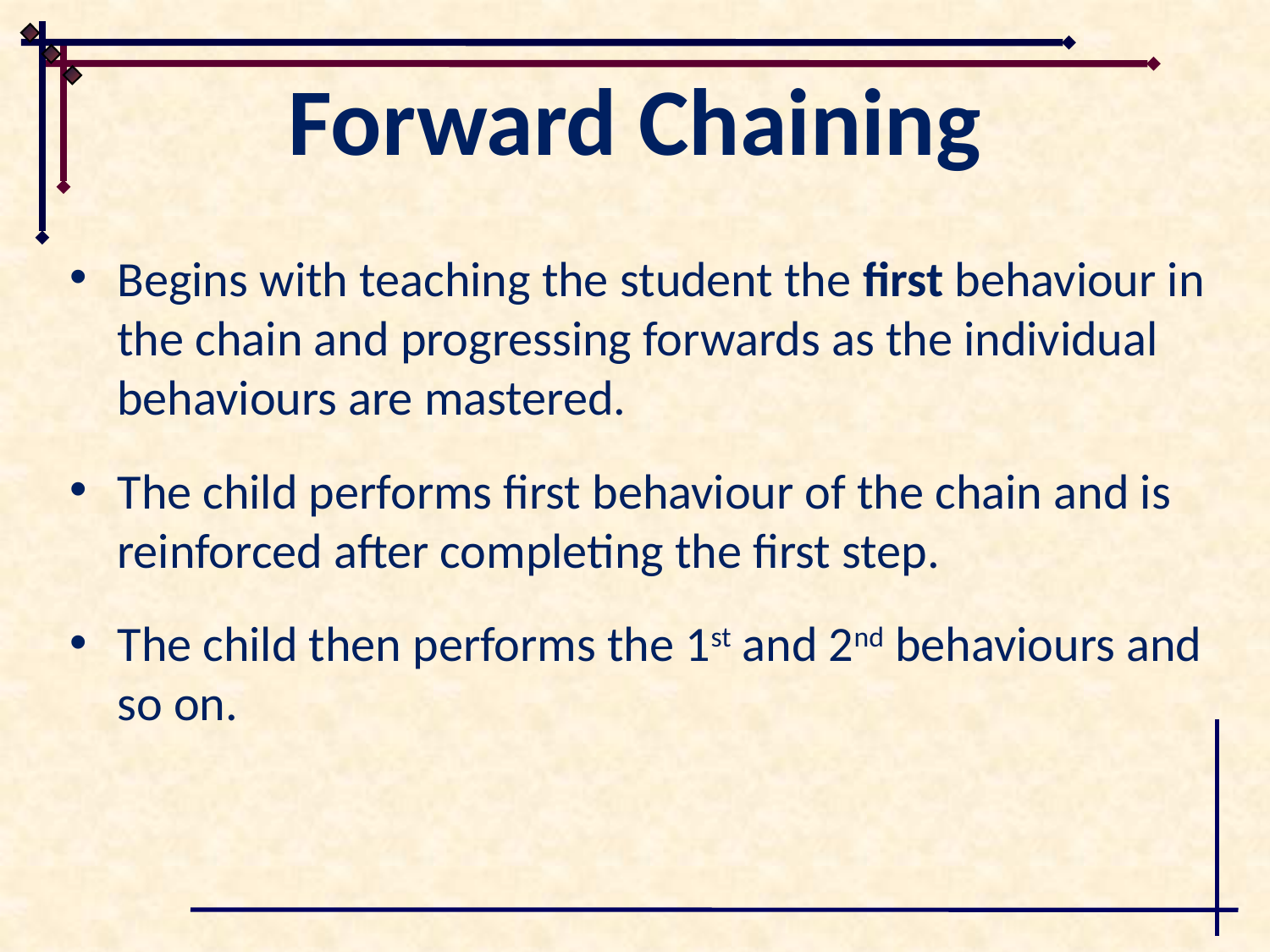

# Forward Chaining
Begins with teaching the student the first behaviour in the chain and progressing forwards as the individual behaviours are mastered.

The child performs first behaviour of the chain and is reinforced after completing the first step.

The child then performs the 1st and 2nd behaviours and so on.